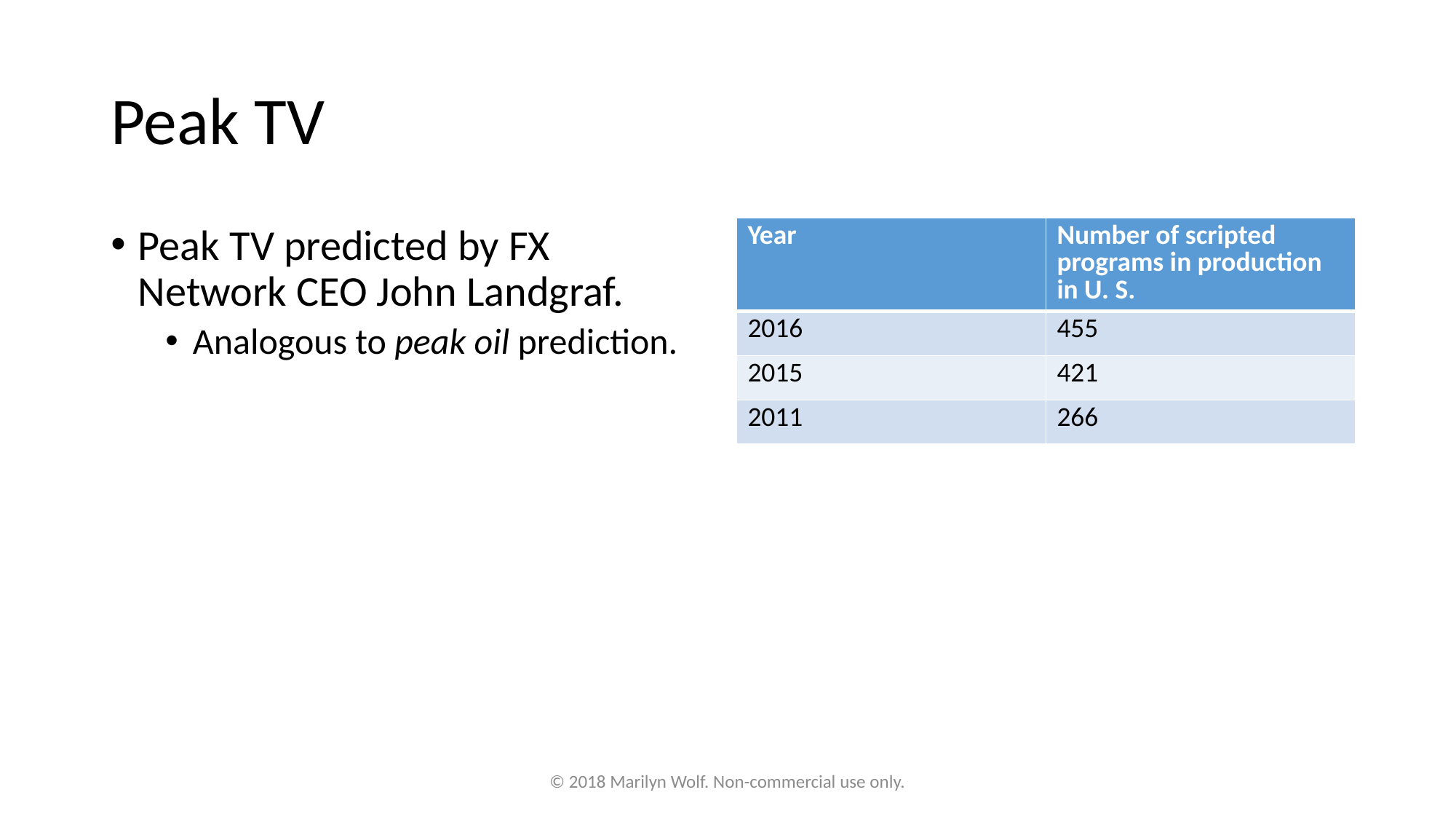

# Peak TV
Peak TV predicted by FX Network CEO John Landgraf.
Analogous to peak oil prediction.
| Year | Number of scripted programs in production in U. S. |
| --- | --- |
| 2016 | 455 |
| 2015 | 421 |
| 2011 | 266 |
© 2018 Marilyn Wolf. Non-commercial use only.